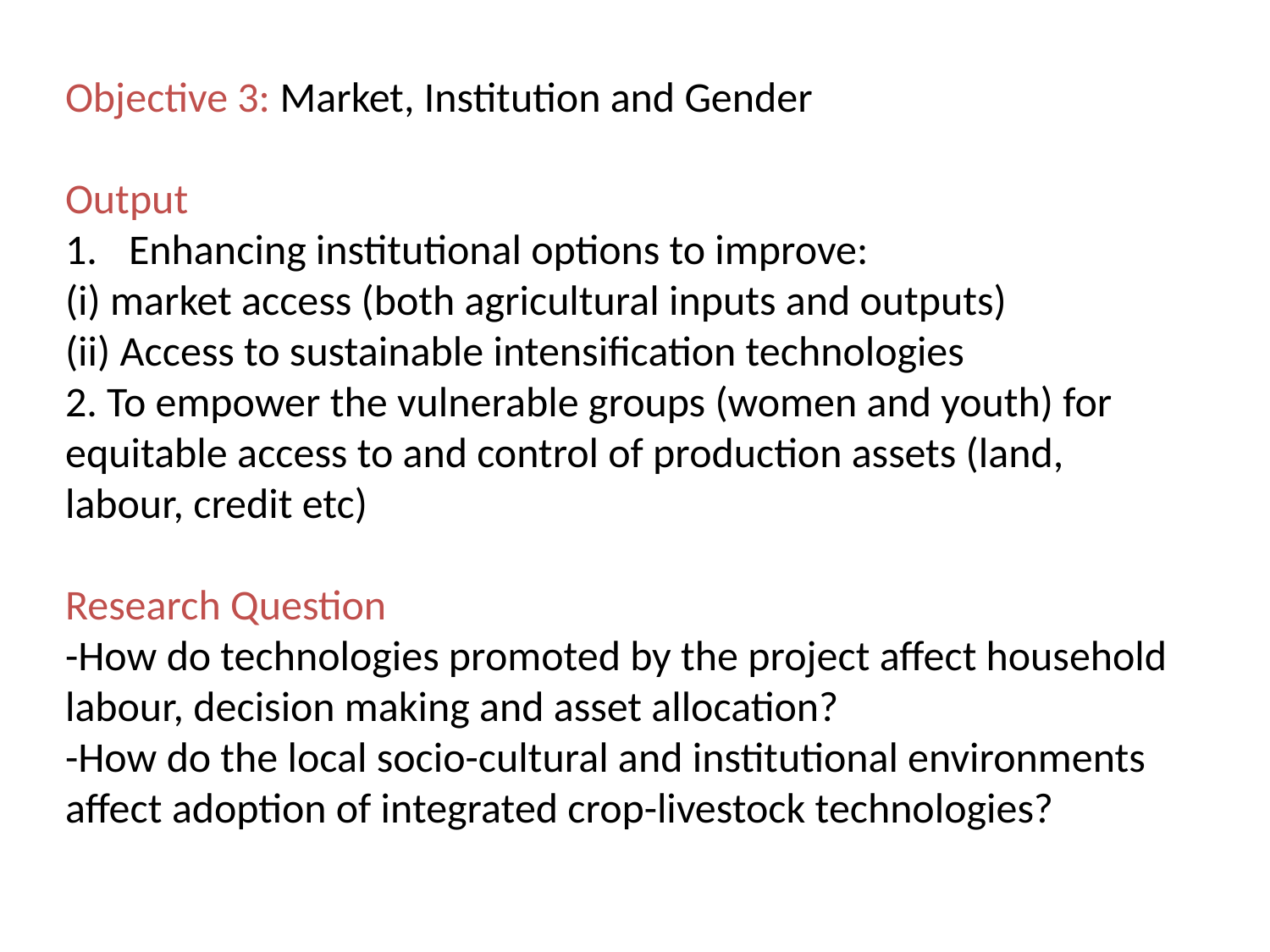

Objective 3: Market, Institution and Gender

Output
Enhancing institutional options to improve:
(i) market access (both agricultural inputs and outputs)
(ii) Access to sustainable intensification technologies
2. To empower the vulnerable groups (women and youth) for equitable access to and control of production assets (land, labour, credit etc)

Research Question
-How do technologies promoted by the project affect household labour, decision making and asset allocation?
-How do the local socio-cultural and institutional environments affect adoption of integrated crop-livestock technologies?